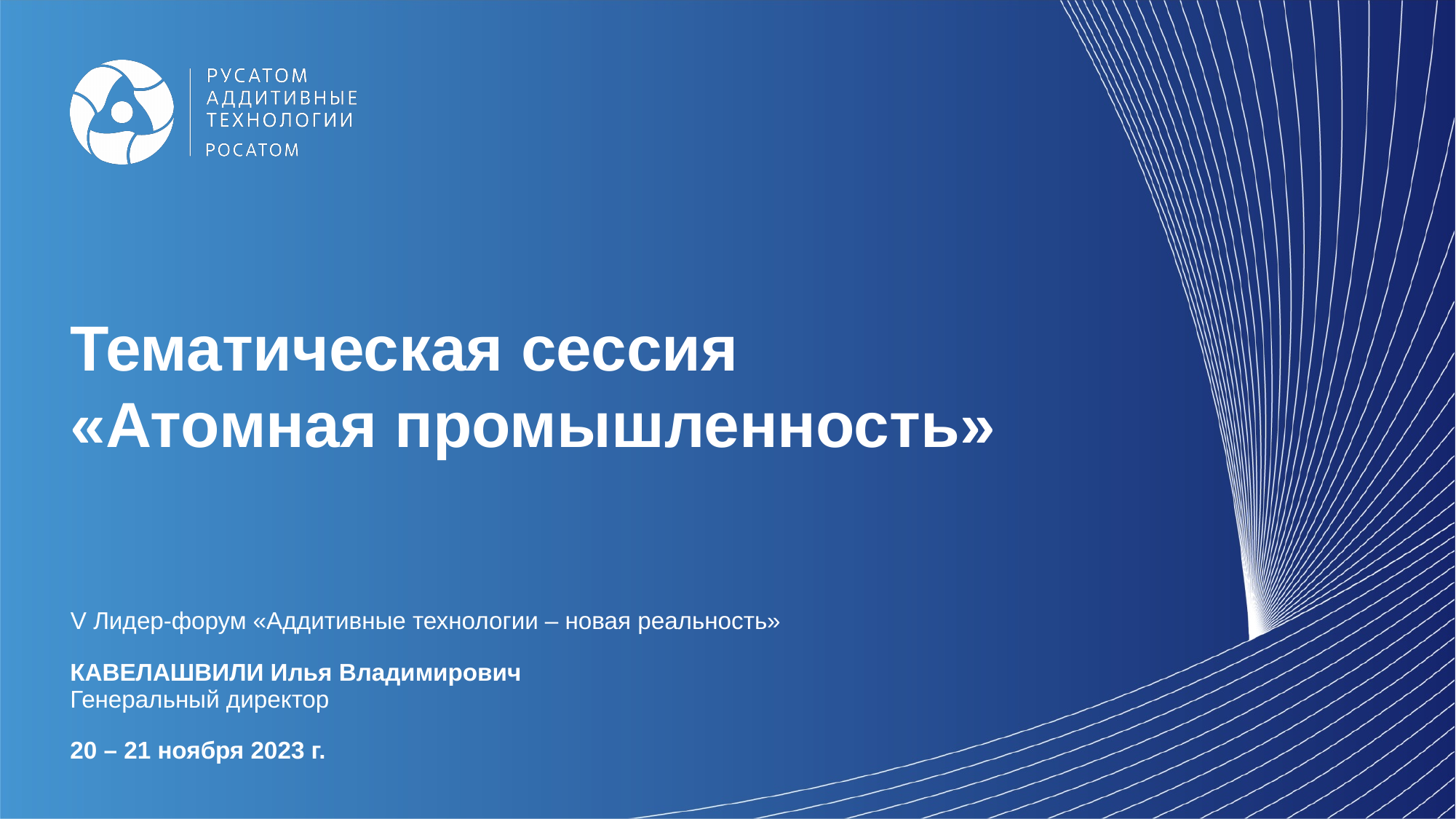

# Тематическая сессия «Атомная промышленность»
V Лидер-форум «Аддитивные технологии – новая реальность»
КАВЕЛАШВИЛИ Илья Владимирович
Генеральный директор
20 – 21 ноября 2023 г.